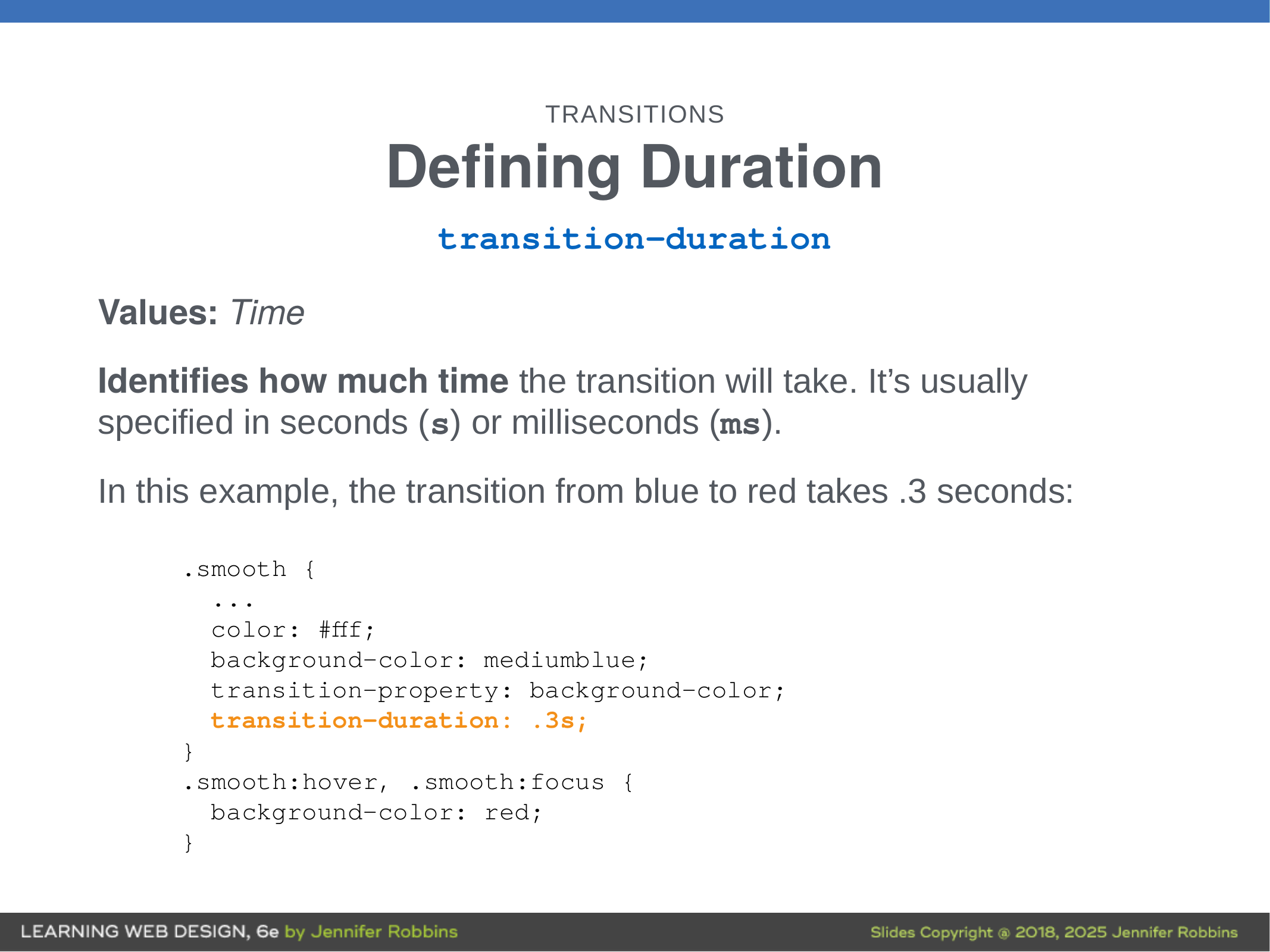

# TRANSITIONS
Defining Duration
transition-duration
Values: Time
Identifies how much time the transition will take. It’s usually specified in seconds (s) or milliseconds (ms).
In this example, the transition from blue to red takes .3 seconds:
.smooth {
  ...
  color: #fff;
  background-color: mediumblue;
  transition-property: background-color;
  transition-duration: .3s;
}
.smooth:hover, .smooth:focus {
  background-color: red;
}